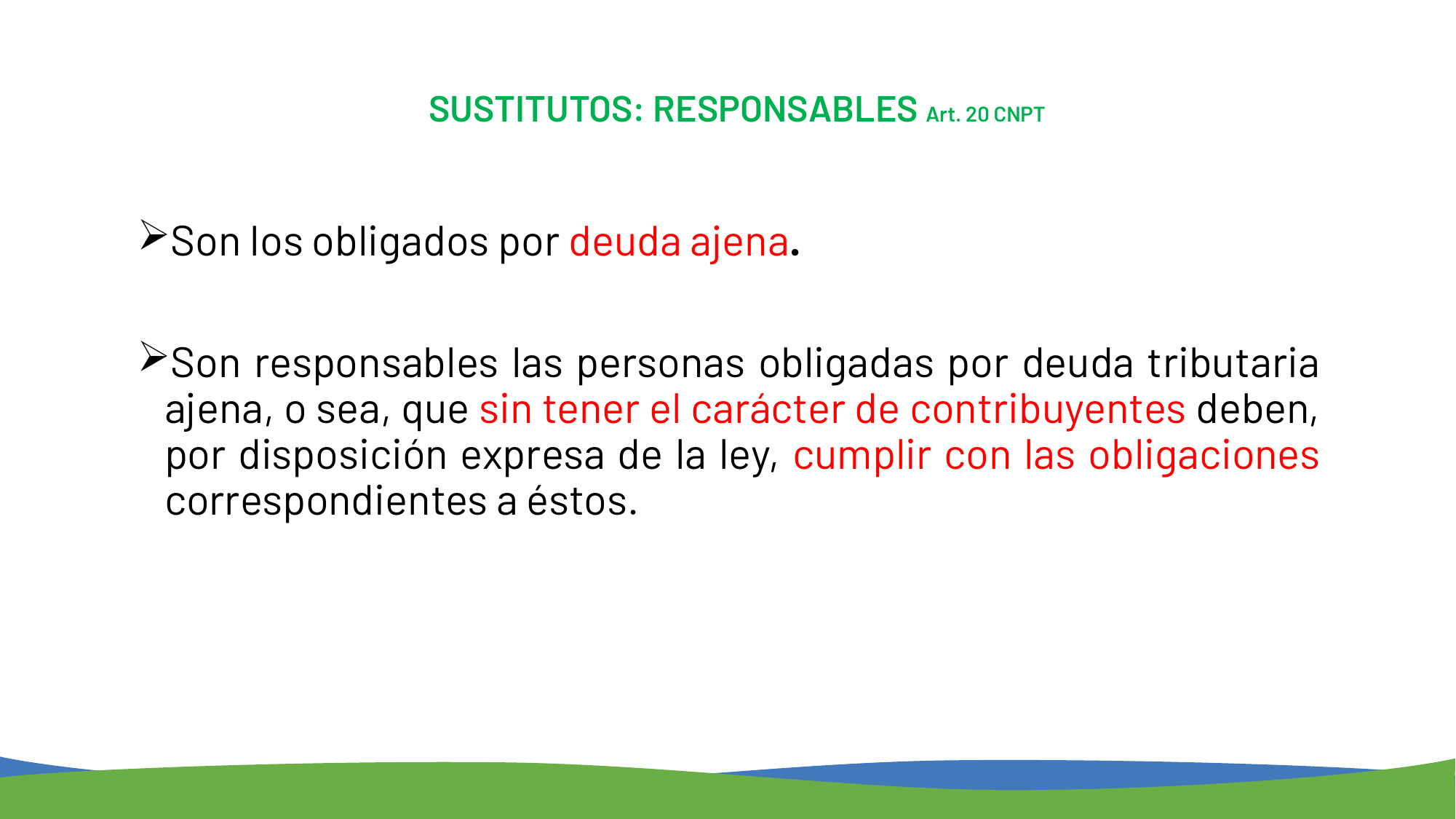

SUSTITUTOS: RESPONSABLES Art. 20 CNPT

Son los obligados por deuda ajena.

Son responsables las personas obligadas por deuda tributaria ajena, o sea, que sin tener el carácter de contribuyentes deben, por disposición expresa de la ley, cumplir con las obligaciones correspondientes a éstos.